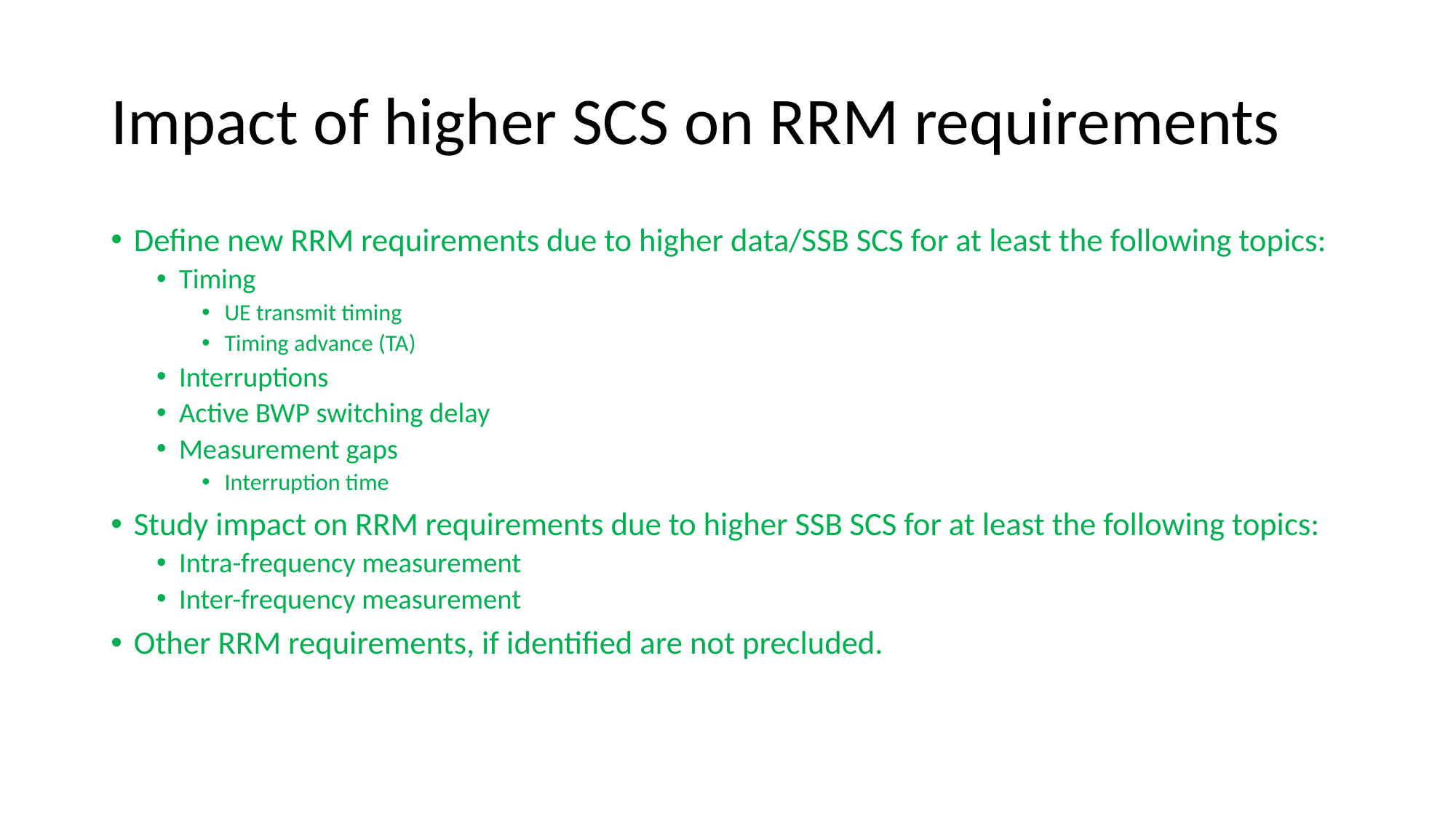

# Impact of higher SCS on RRM requirements
Define new RRM requirements due to higher data/SSB SCS for at least the following topics:
Timing
UE transmit timing
Timing advance (TA)
Interruptions
Active BWP switching delay
Measurement gaps
Interruption time
Study impact on RRM requirements due to higher SSB SCS for at least the following topics:
Intra-frequency measurement
Inter-frequency measurement
Other RRM requirements, if identified are not precluded.